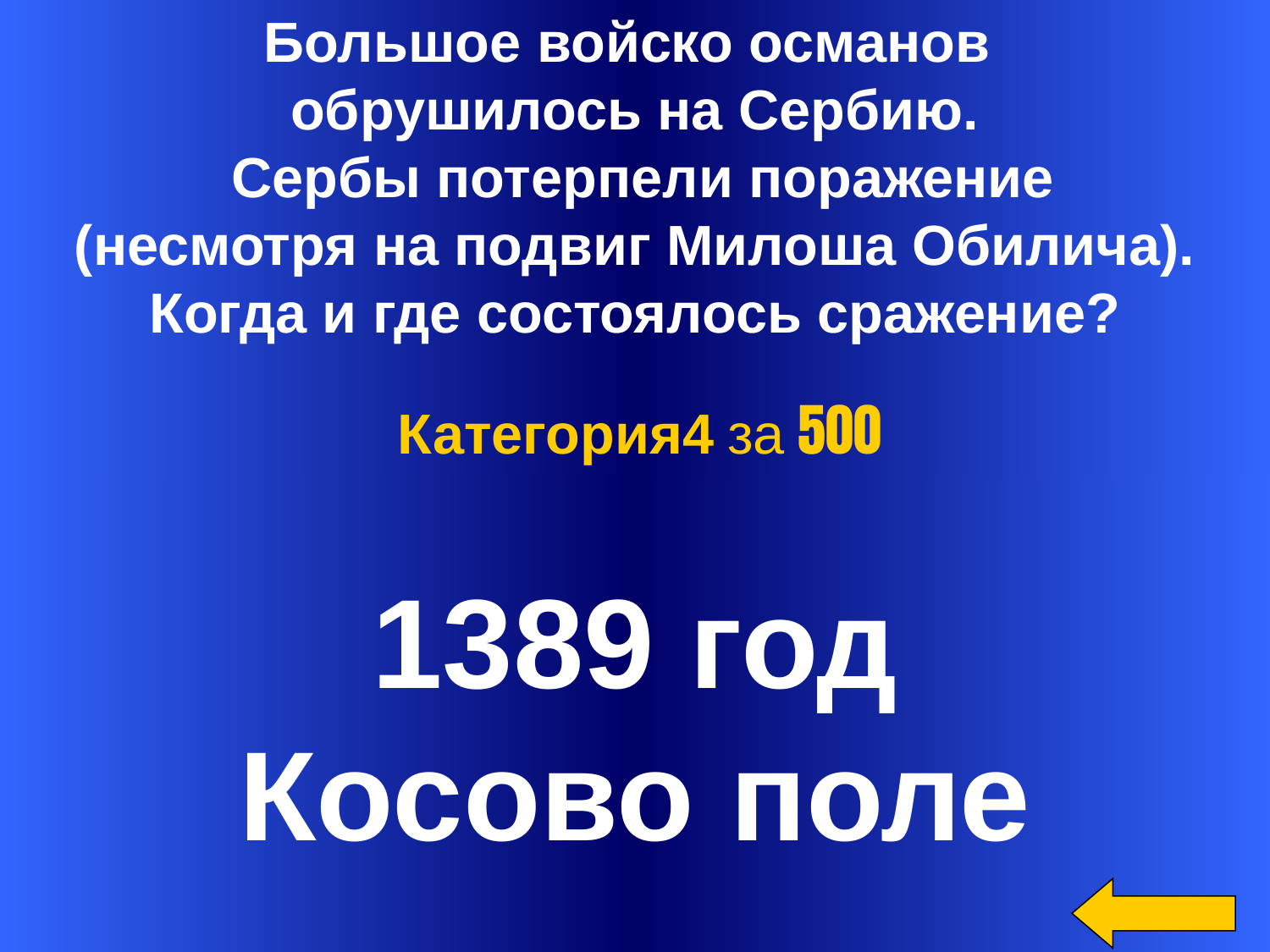

Большое войско османов
обрушилось на Сербию.
 Сербы потерпели поражение
(несмотря на подвиг Милоша Обилича).
Когда и где состоялось сражение?
Категория4 за 500
1389 год
Косово поле